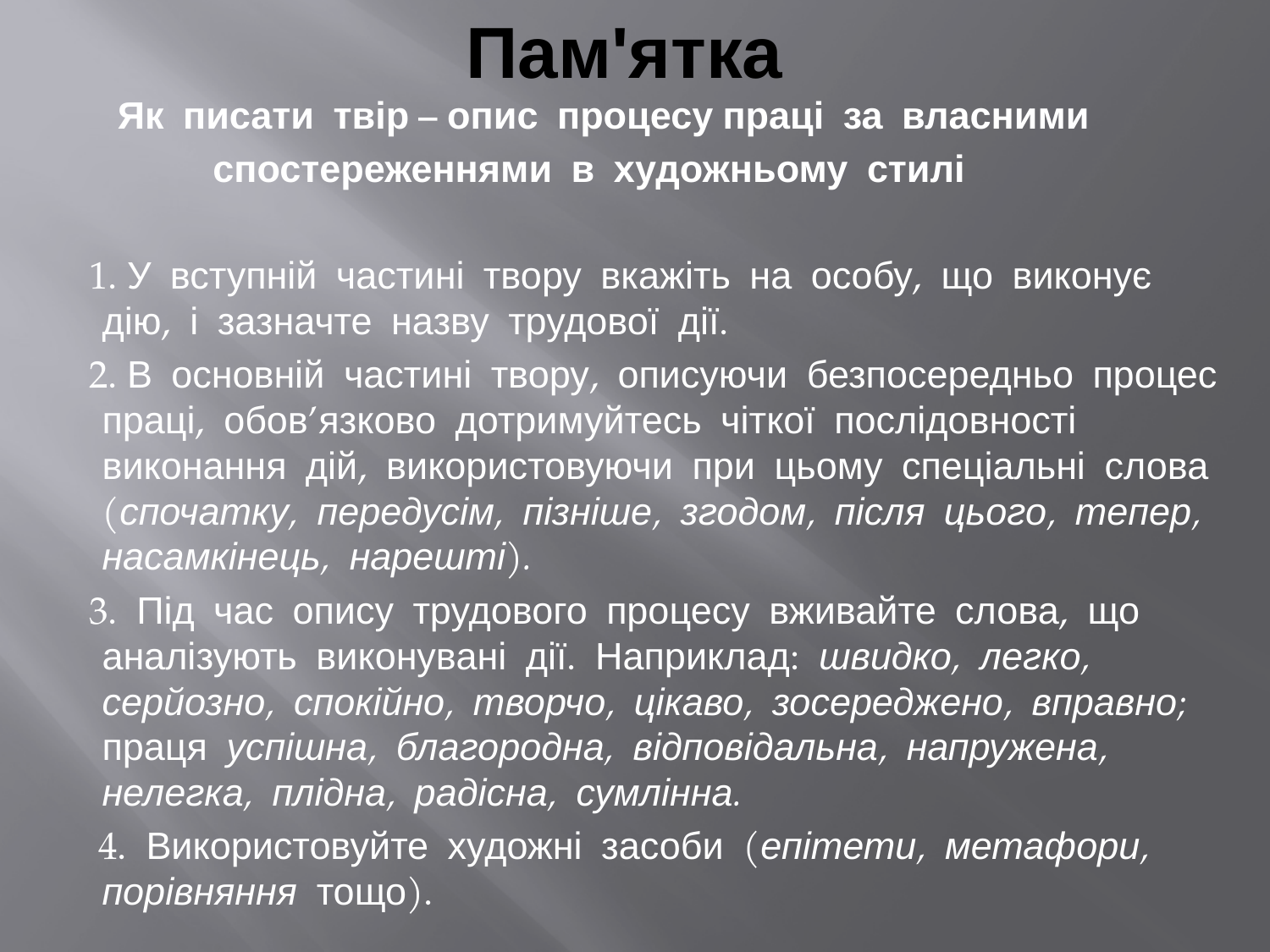

# Пам'ятка
       Як  писати  твір – опис  процесу праці  за  власними
                 спостереженнями  в  художньому  стилі

    1. У  вступній  частині  твору  вкажіть  на  особу,  що  виконує  дію,  і  зазначте  назву  трудової  дії.
    2. В  основній  частині  твору,  описуючи  безпосередньо  процес  праці,  обов’язково  дотримуйтесь  чіткої  послідовності  виконання  дій,  використовуючи  при  цьому  спеціальні  слова  (спочатку,  передусім,  пізніше,  згодом,  після  цього,  тепер,  насамкінець,  нарешті).
    3.  Під  час  опису  трудового  процесу  вживайте  слова,  що  аналізують  виконувані  дії.  Наприклад:  швидко,  легко,  серйозно,  спокійно,  творчо,  цікаво,  зосереджено,  вправно; праця  успішна,  благородна,  відповідальна,  напружена,  нелегка,  плідна,  радісна,  сумлінна.
     4.  Використовуйте  художні  засоби  (епітети,  метафори,  порівняння  тощо).